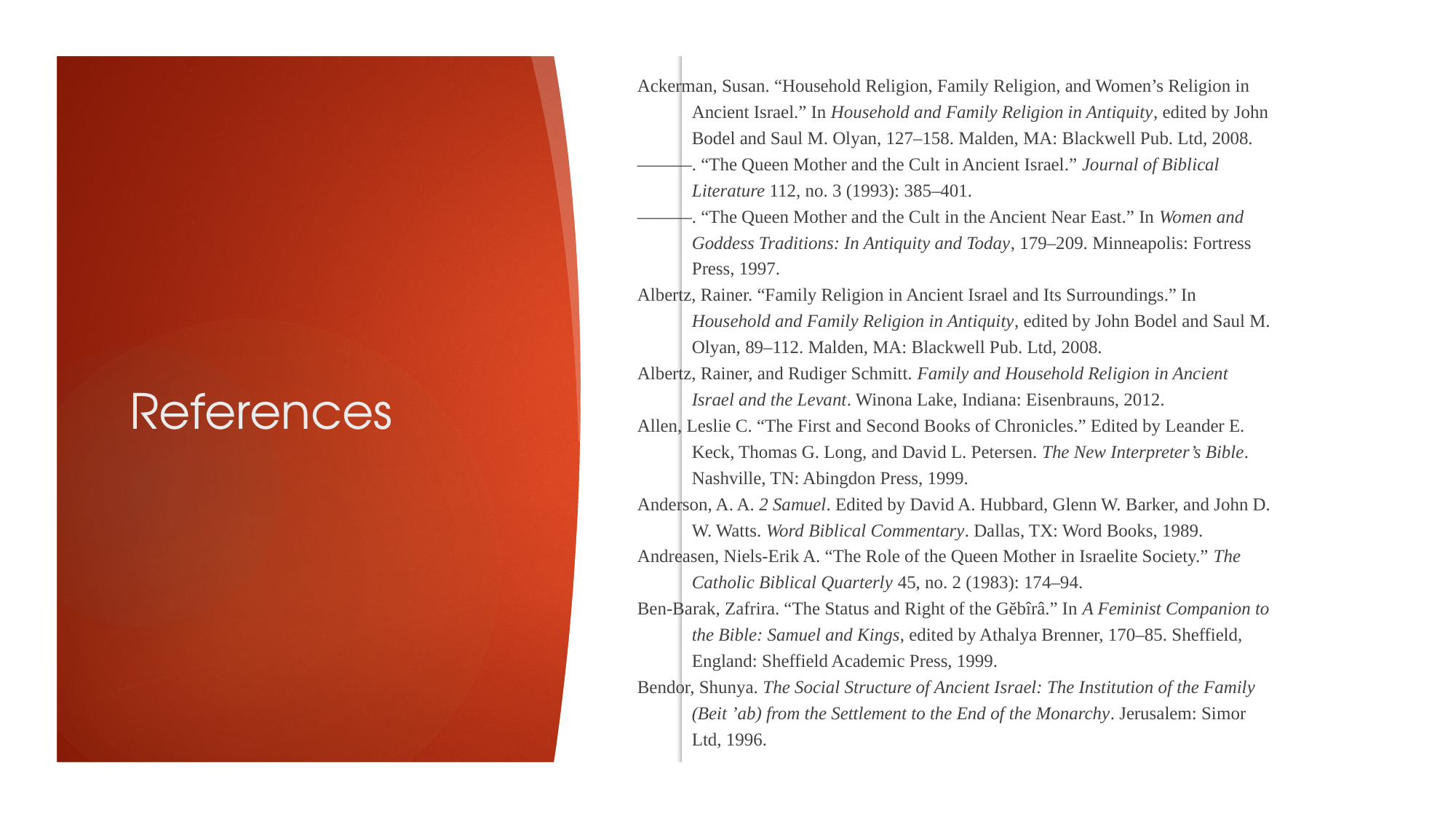

Ackerman, Susan. “Household Religion, Family Religion, and Women’s Religion in Ancient Israel.” In Household and Family Religion in Antiquity, edited by John Bodel and Saul M. Olyan, 127–158. Malden, MA: Blackwell Pub. Ltd, 2008.
———. “The Queen Mother and the Cult in Ancient Israel.” Journal of Biblical Literature 112, no. 3 (1993): 385–401.
———. “The Queen Mother and the Cult in the Ancient Near East.” In Women and Goddess Traditions: In Antiquity and Today, 179–209. Minneapolis: Fortress Press, 1997.
Albertz, Rainer. “Family Religion in Ancient Israel and Its Surroundings.” In Household and Family Religion in Antiquity, edited by John Bodel and Saul M. Olyan, 89–112. Malden, MA: Blackwell Pub. Ltd, 2008.
Albertz, Rainer, and Rudiger Schmitt. Family and Household Religion in Ancient Israel and the Levant. Winona Lake, Indiana: Eisenbrauns, 2012.
Allen, Leslie C. “The First and Second Books of Chronicles.” Edited by Leander E. Keck, Thomas G. Long, and David L. Petersen. The New Interpreter’s Bible. Nashville, TN: Abingdon Press, 1999.
Anderson, A. A. 2 Samuel. Edited by David A. Hubbard, Glenn W. Barker, and John D. W. Watts. Word Biblical Commentary. Dallas, TX: Word Books, 1989.
Andreasen, Niels-Erik A. “The Role of the Queen Mother in Israelite Society.” The Catholic Biblical Quarterly 45, no. 2 (1983): 174–94.
Ben-Barak, Zafrira. “The Status and Right of the Gĕbîrâ.” In A Feminist Companion to the Bible: Samuel and Kings, edited by Athalya Brenner, 170–85. Sheffield, England: Sheffield Academic Press, 1999.
Bendor, Shunya. The Social Structure of Ancient Israel: The Institution of the Family (Beit ʼab) from the Settlement to the End of the Monarchy. Jerusalem: Simor Ltd, 1996.
# References